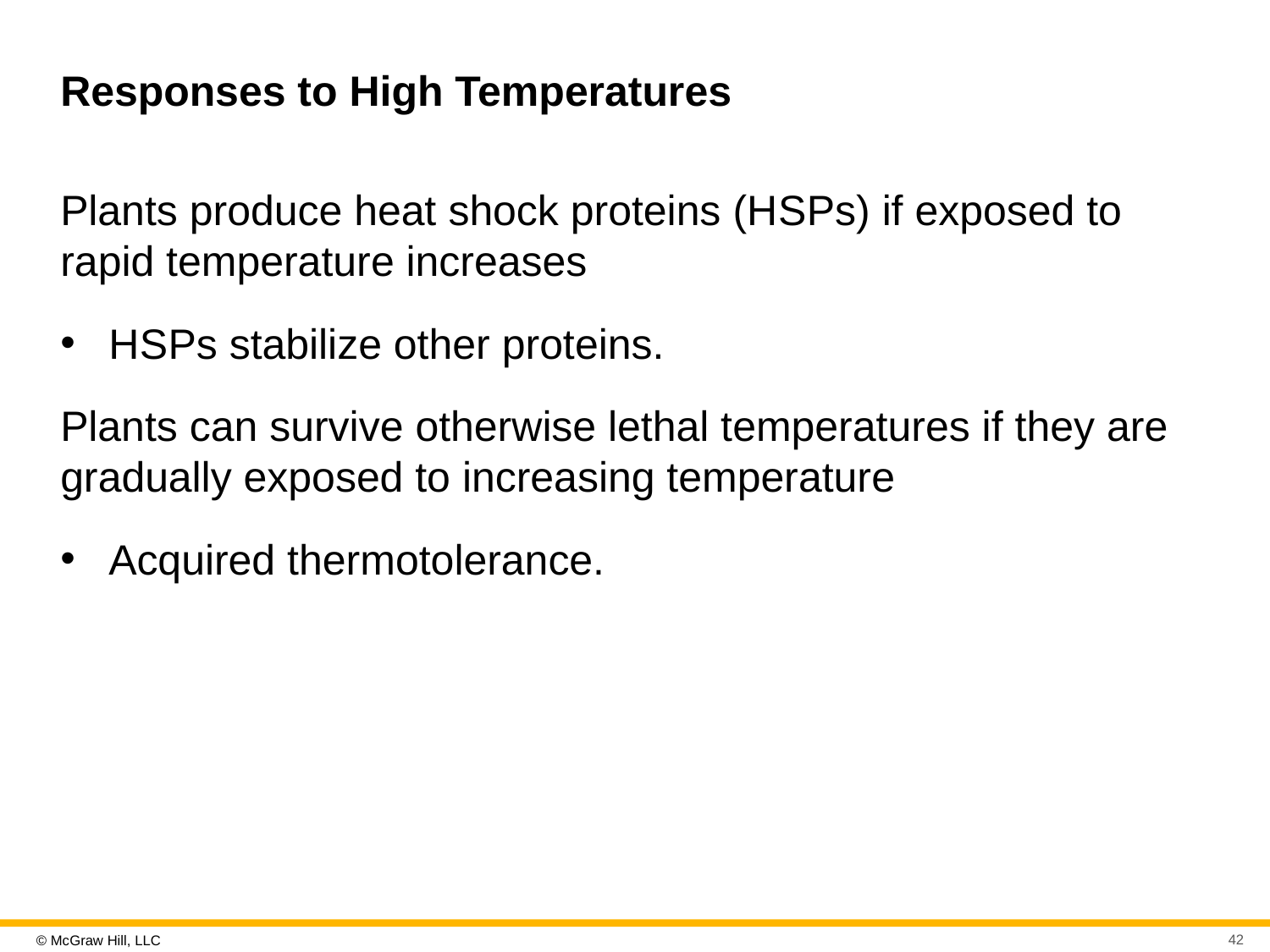

# Responses to High Temperatures
Plants produce heat shock proteins (H S Ps) if exposed to rapid temperature increases
H S Ps stabilize other proteins.
Plants can survive otherwise lethal temperatures if they are gradually exposed to increasing temperature
Acquired thermotolerance.
42